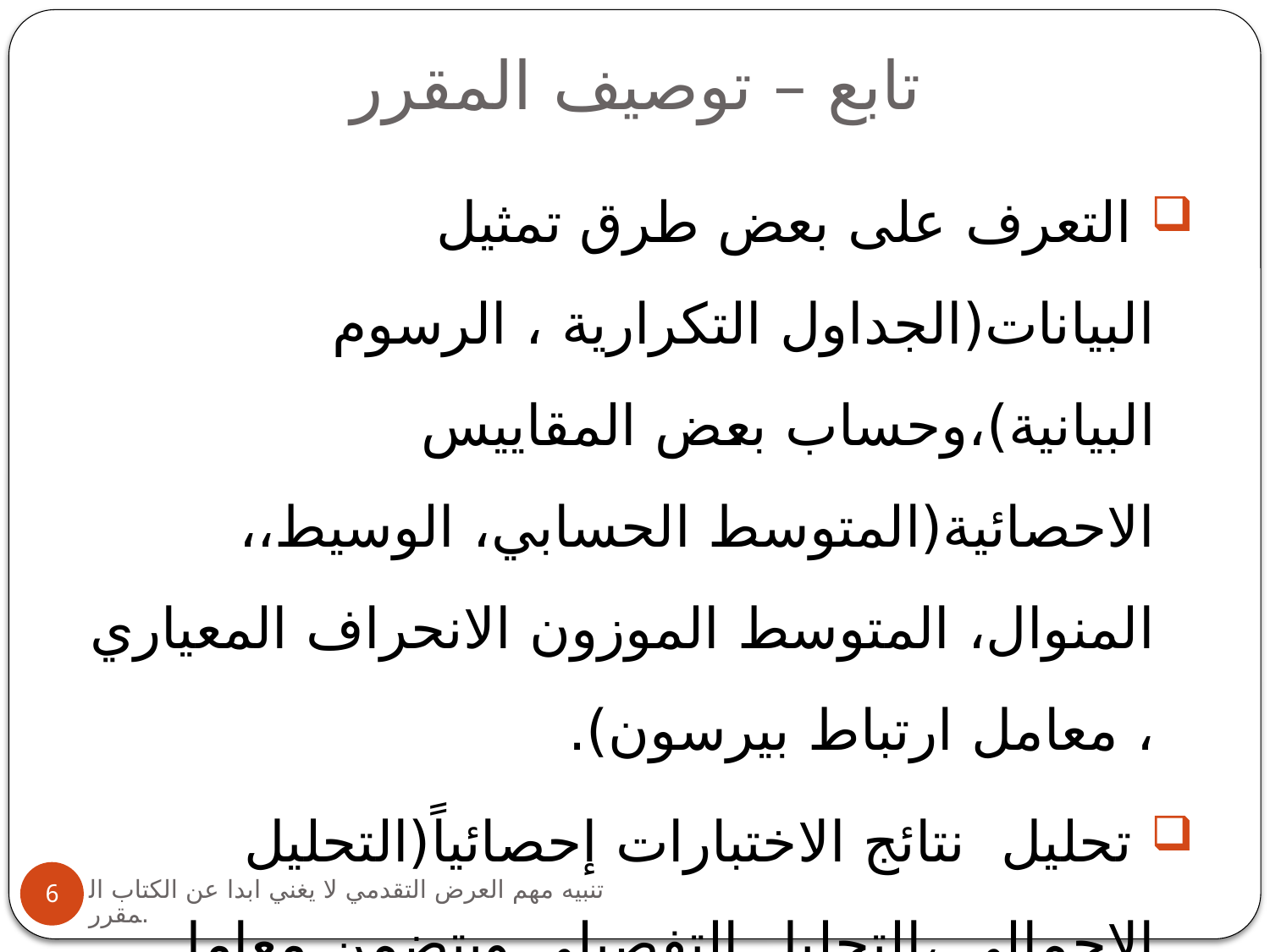

# تابع – توصيف المقرر
 التعرف على بعض طرق تمثيل البيانات(الجداول التكرارية ، الرسوم البيانية)،وحساب بعض المقاييس الاحصائية(المتوسط الحسابي، الوسيط،، المنوال، المتوسط الموزون الانحراف المعياري ، معامل ارتباط بيرسون).
 تحليل  نتائج الاختبارات إحصائياً(التحليل الإجمالي ،التحليل التفصيلي ويتضمن معامل الصعوبة ، معامل التمييز) وتوظف التحليل في تطوير الاختبار.
 الثبات والصدق وأنواعه كل منها وطرق استخراجها .

تنبيه مهم العرض التقدمي لا يغني ابدا عن الكتاب المقرر.
6